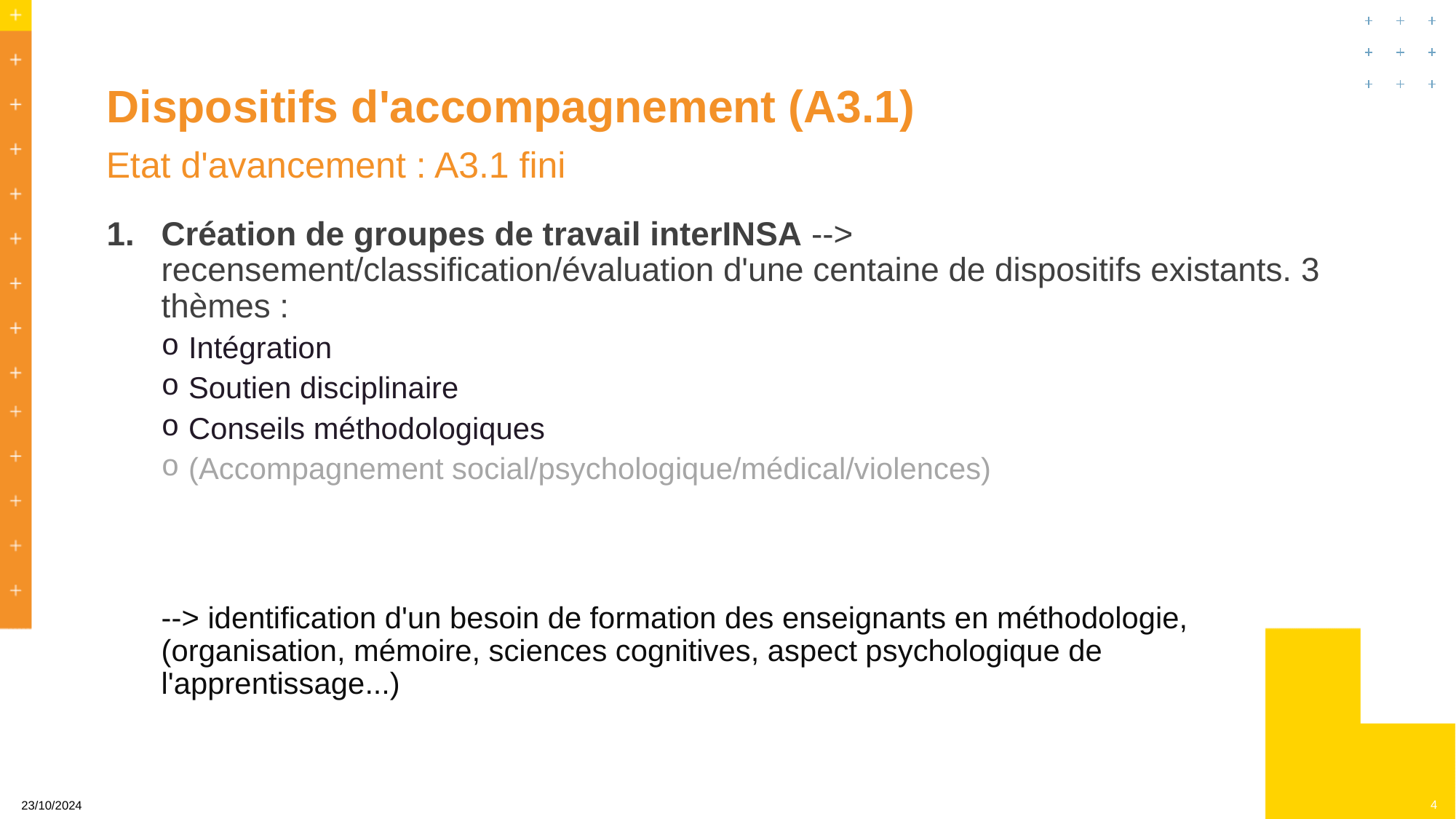

Dispositifs d'accompagnement (A3.1)
Etat d'avancement : A3.1 fini
Création de groupes de travail interINSA --> recensement/classification/évaluation d'une centaine de dispositifs existants. 3 thèmes :
Intégration
Soutien disciplinaire
Conseils méthodologiques
(Accompagnement social/psychologique/médical/violences)

--> identification d'un besoin de formation des enseignants en méthodologie, (organisation, mémoire, sciences cognitives, aspect psychologique de l'apprentissage...)
4
23/10/2024